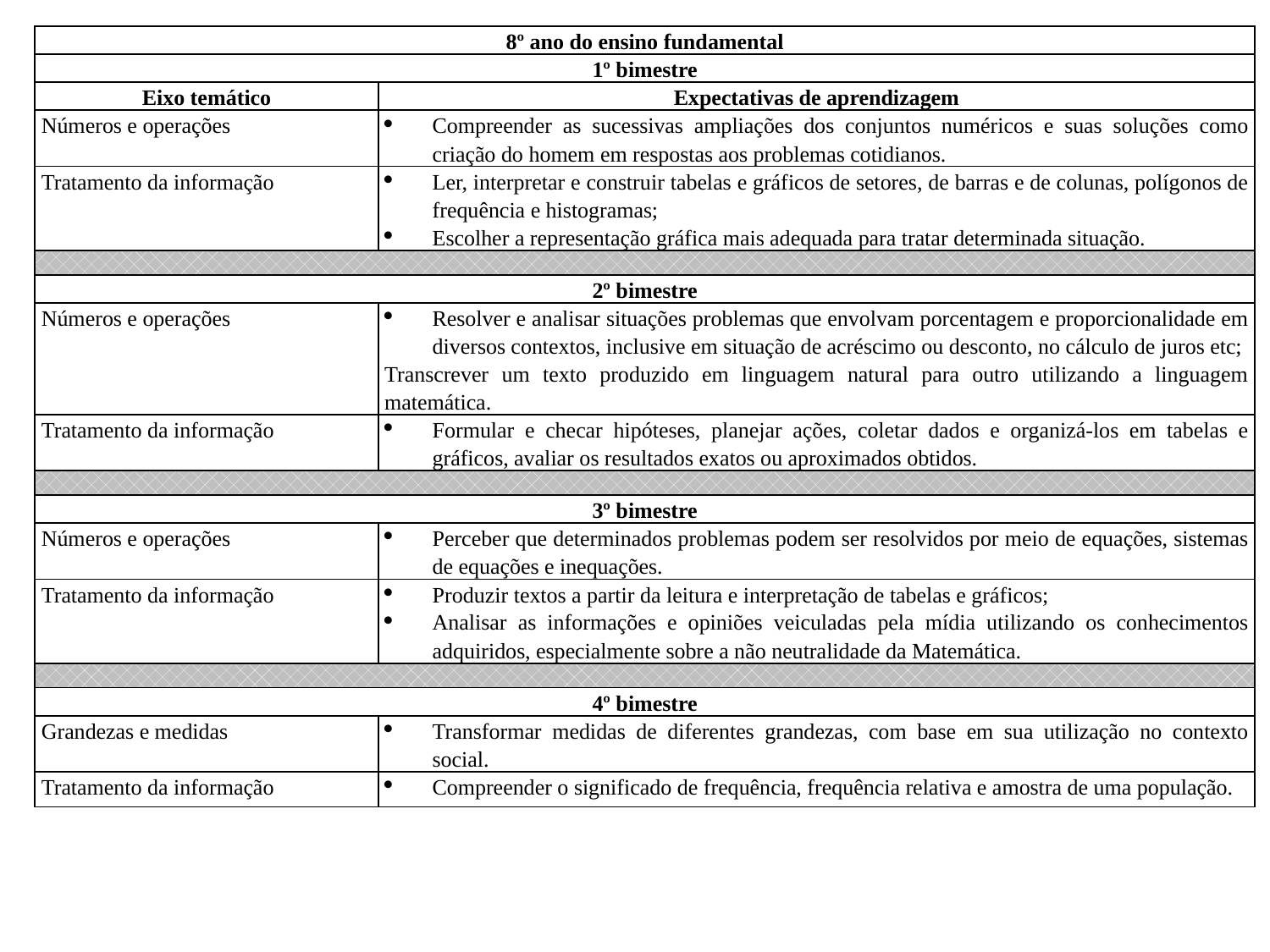

| 8º ano do ensino fundamental |  |
| --- | --- |
| 1º bimestre |  |
| Eixo temático | Expectativas de aprendizagem |
| Números e operações | Compreender as sucessivas ampliações dos conjuntos numéricos e suas soluções como criação do homem em respostas aos problemas cotidianos. |
| Tratamento da informação | Ler, interpretar e construir tabelas e gráficos de setores, de barras e de colunas, polígonos de frequência e histogramas; Escolher a representação gráfica mais adequada para tratar determinada situação. |
|  |  |
| 2º bimestre |  |
| Números e operações | Resolver e analisar situações problemas que envolvam porcentagem e proporcionalidade em diversos contextos, inclusive em situação de acréscimo ou desconto, no cálculo de juros etc; Transcrever um texto produzido em linguagem natural para outro utilizando a linguagem matemática. |
| Tratamento da informação | Formular e checar hipóteses, planejar ações, coletar dados e organizá-los em tabelas e gráficos, avaliar os resultados exatos ou aproximados obtidos. |
|  |  |
| 3º bimestre |  |
| Números e operações | Perceber que determinados problemas podem ser resolvidos por meio de equações, sistemas de equações e inequações. |
| Tratamento da informação | Produzir textos a partir da leitura e interpretação de tabelas e gráficos; Analisar as informações e opiniões veiculadas pela mídia utilizando os conhecimentos adquiridos, especialmente sobre a não neutralidade da Matemática. |
|  |  |
| 4º bimestre |  |
| Grandezas e medidas | Transformar medidas de diferentes grandezas, com base em sua utilização no contexto social. |
| Tratamento da informação | Compreender o significado de frequência, frequência relativa e amostra de uma população. |